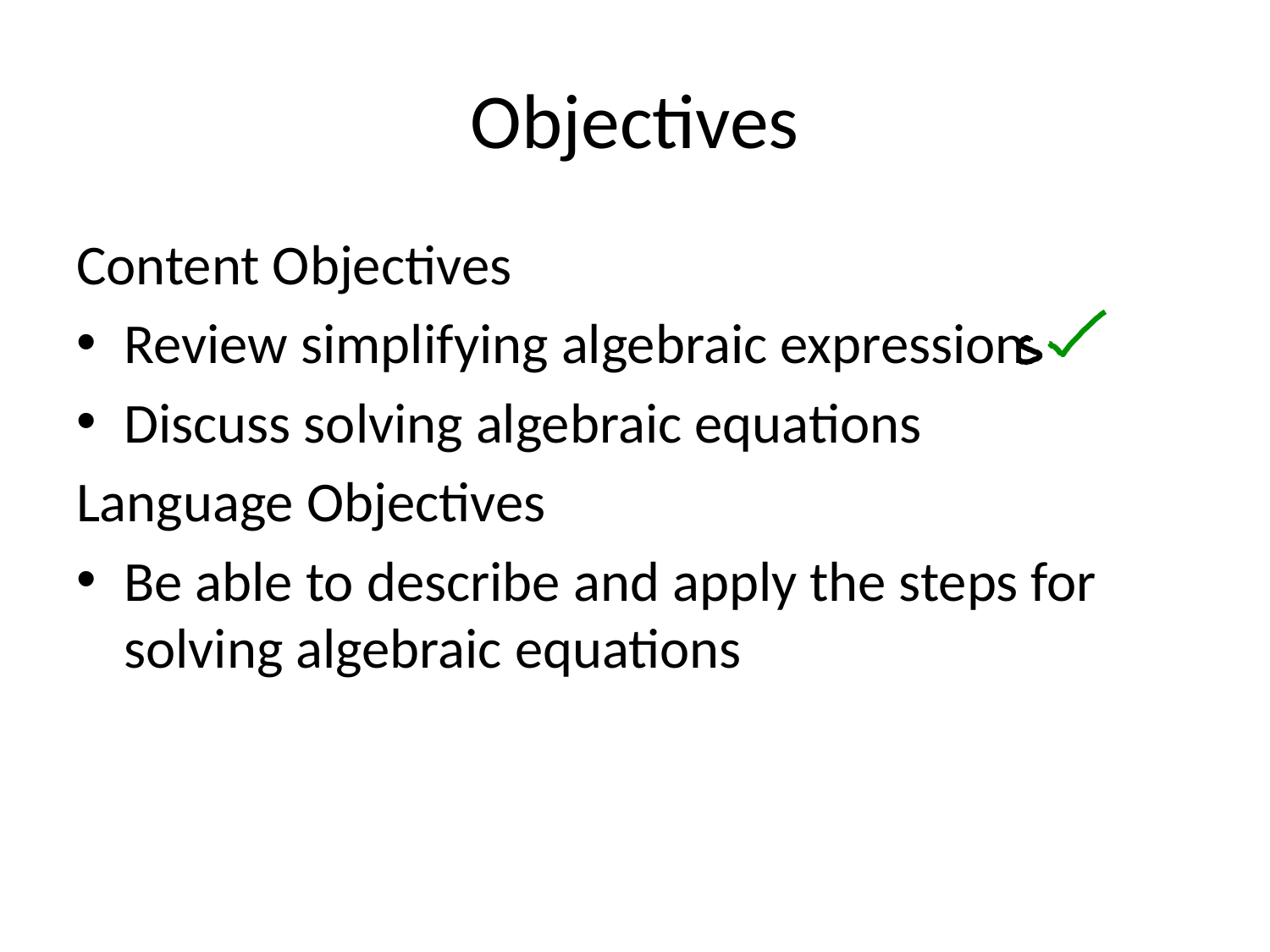

# Objectives
Content Objectives
Review simplifying algebraic expression
Discuss solving algebraic equations
Language Objectives
Be able to describe and apply the steps for solving algebraic equations